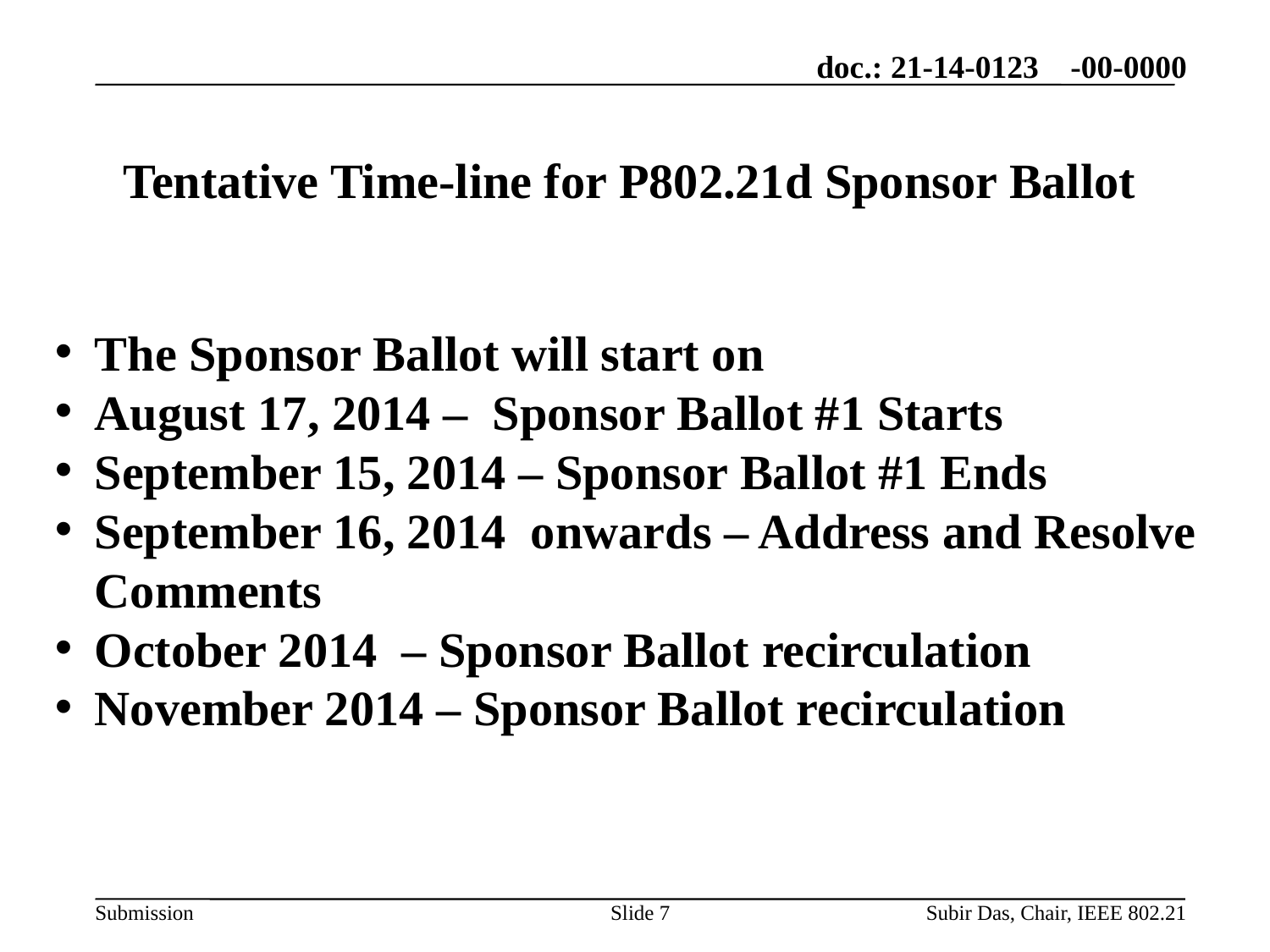

# Tentative Time-line for P802.21d Sponsor Ballot

The Sponsor Ballot will start on
August 17, 2014 –  Sponsor Ballot #1 Starts
September 15, 2014 – Sponsor Ballot #1 Ends
September 16, 2014  onwards – Address and Resolve Comments
October 2014  – Sponsor Ballot recirculation
November 2014 – Sponsor Ballot recirculation
Slide 7
Subir Das, Chair, IEEE 802.21